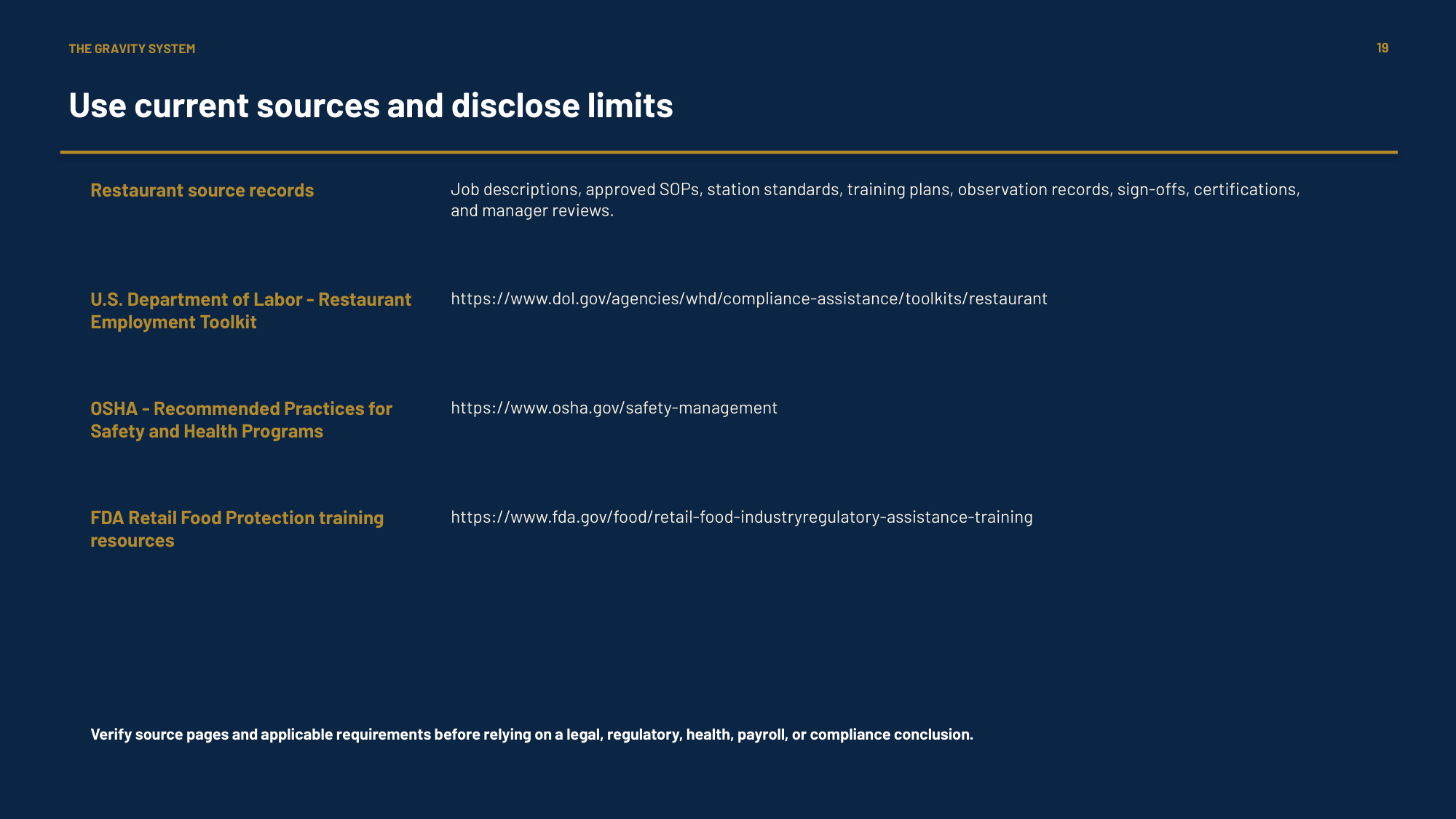

19
THE GRAVITY SYSTEM
Use current sources and disclose limits

Restaurant source records
Job descriptions, approved SOPs, station standards, training plans, observation records, sign-offs, certifications, and manager reviews.
U.S. Department of Labor - Restaurant Employment Toolkit
https://www.dol.gov/agencies/whd/compliance-assistance/toolkits/restaurant
OSHA - Recommended Practices for Safety and Health Programs
https://www.osha.gov/safety-management
FDA Retail Food Protection training resources
https://www.fda.gov/food/retail-food-industryregulatory-assistance-training
Verify source pages and applicable requirements before relying on a legal, regulatory, health, payroll, or compliance conclusion.